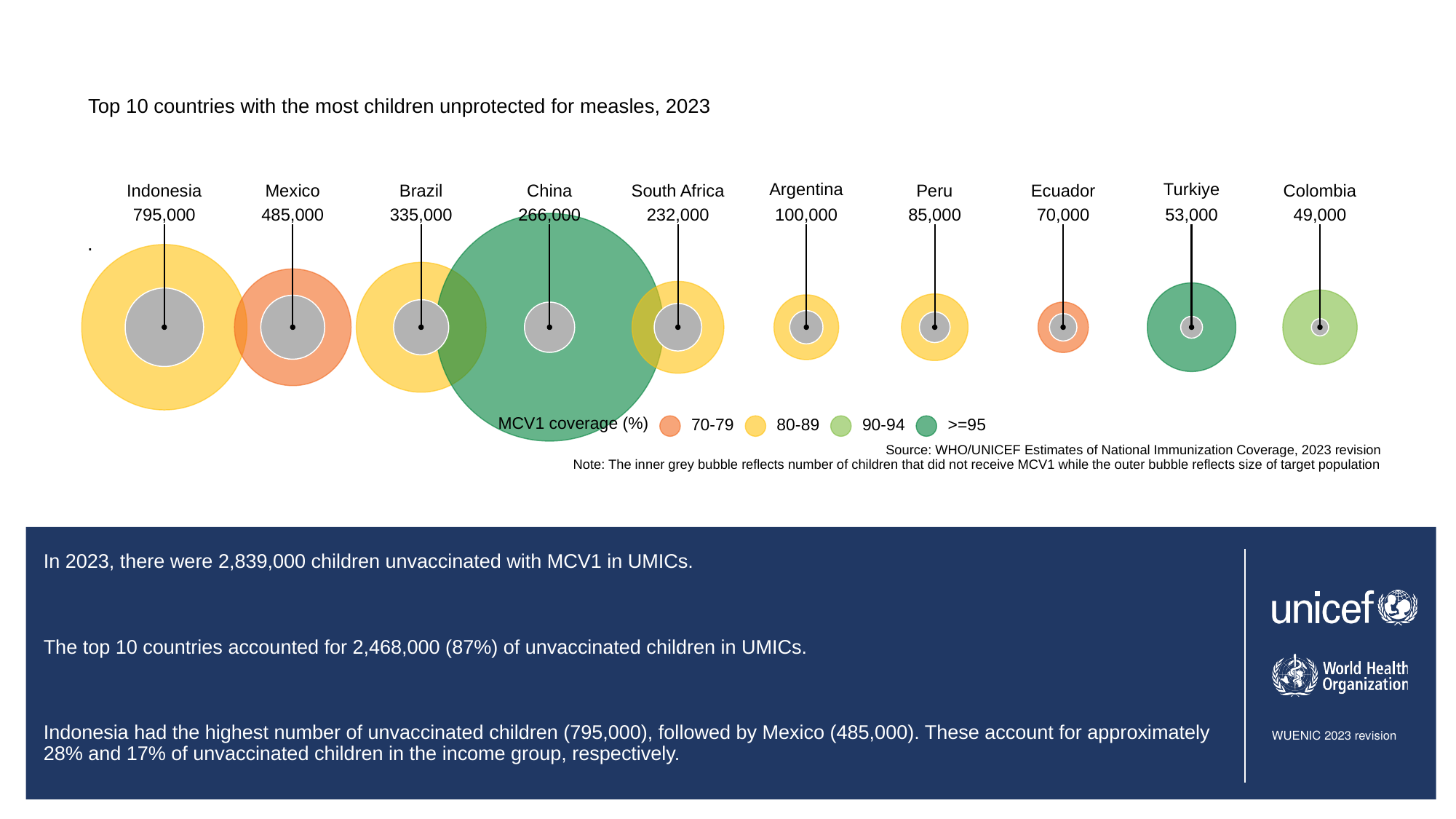

Top 10 countries with the most children unprotected for measles, 2023

Argentina
Turkiye
China
South Africa
Colombia
Indonesia
Mexico
Brazil
Peru
Ecuador

795,000
485,000
335,000
266,000
232,000
100,000
85,000
70,000
53,000
49,000

.

MCV1 coverage (%)
70-79
80-89
90-94
>=95
Source: WHO/UNICEF Estimates of National Immunization Coverage, 2023 revision
Note: The inner grey bubble reflects number of children that did not receive MCV1 while the outer bubble reflects size of target population
# In 2023, there were 2,839,000 children unvaccinated with MCV1 in UMICs.

The top 10 countries accounted for 2,468,000 (87%) of unvaccinated children in UMICs.

Indonesia had the highest number of unvaccinated children (795,000), followed by Mexico (485,000). These account for approximately 28% and 17% of unvaccinated children in the income group, respectively.

Absolute numbers of un- and undervaccinated children is driven by a combination of birth cohort size and programme performance, as such, large birth cohort countries may have a large number of zero-dose children despite higher coverage than other countries.